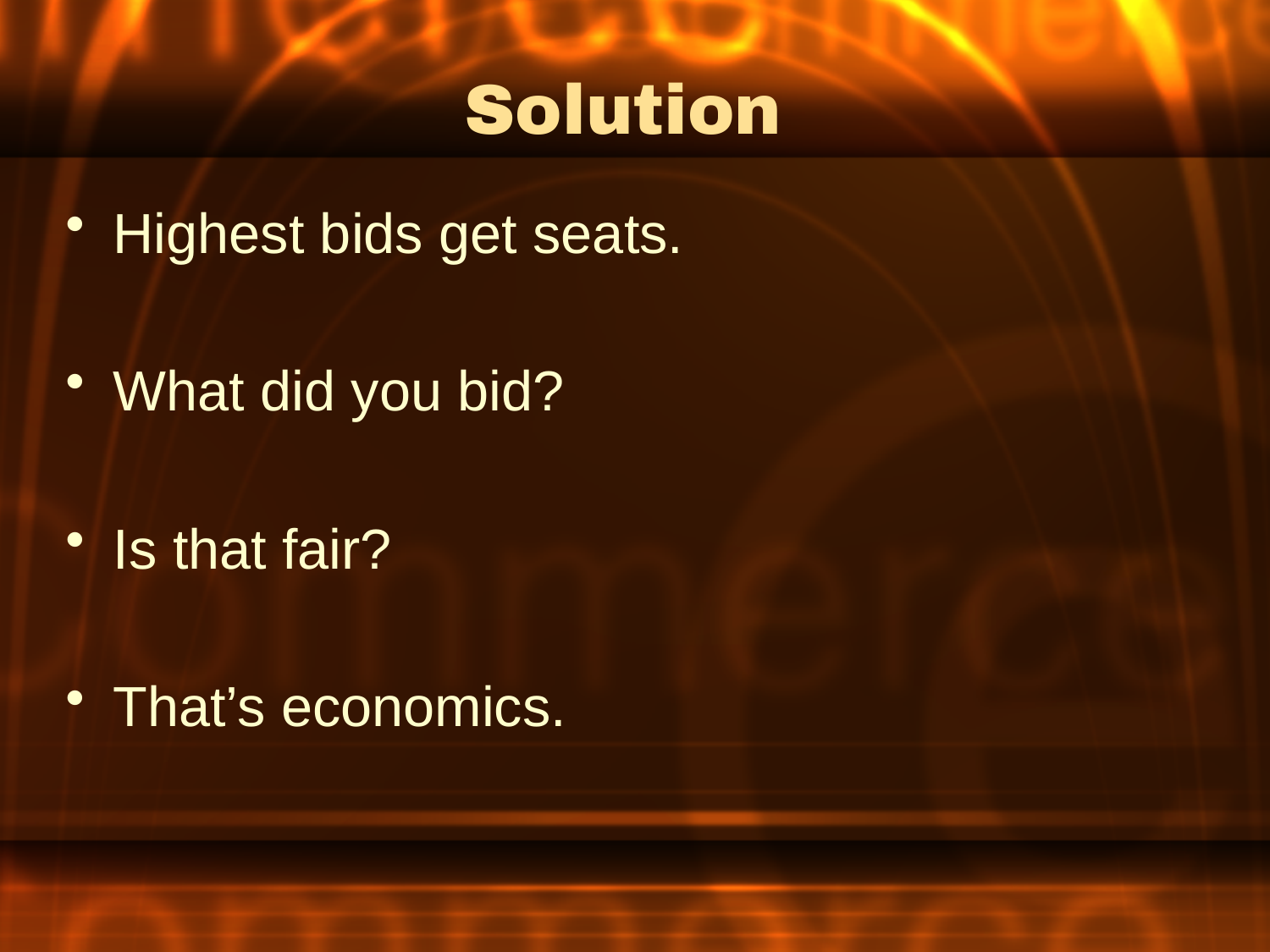

# Solution
Highest bids get seats.

What did you bid?

Is that fair?

That’s economics.